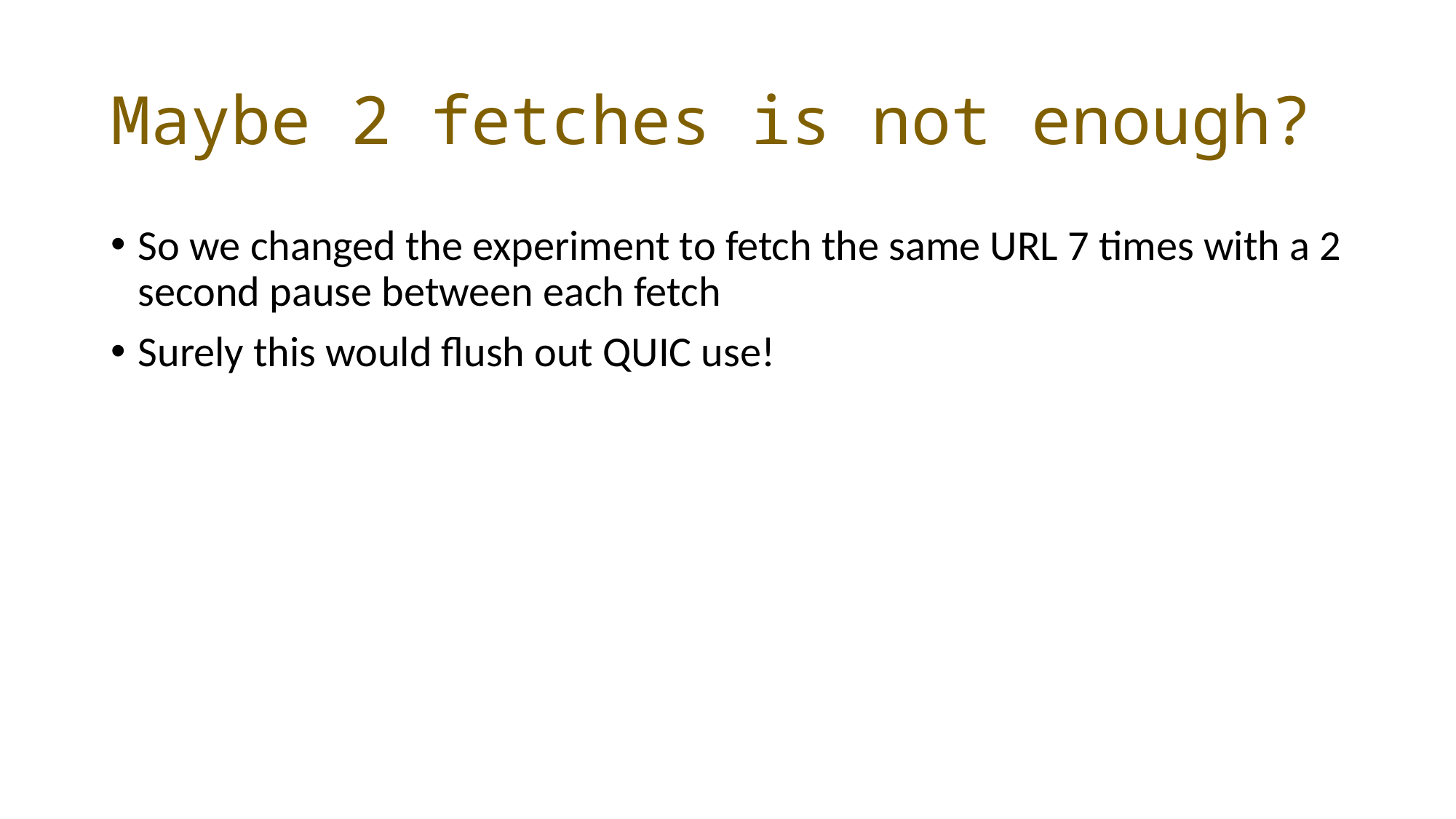

# Maybe 2 fetches is not enough?
So we changed the experiment to fetch the same URL 7 times with a 2 second pause between each fetch
Surely this would flush out QUIC use!